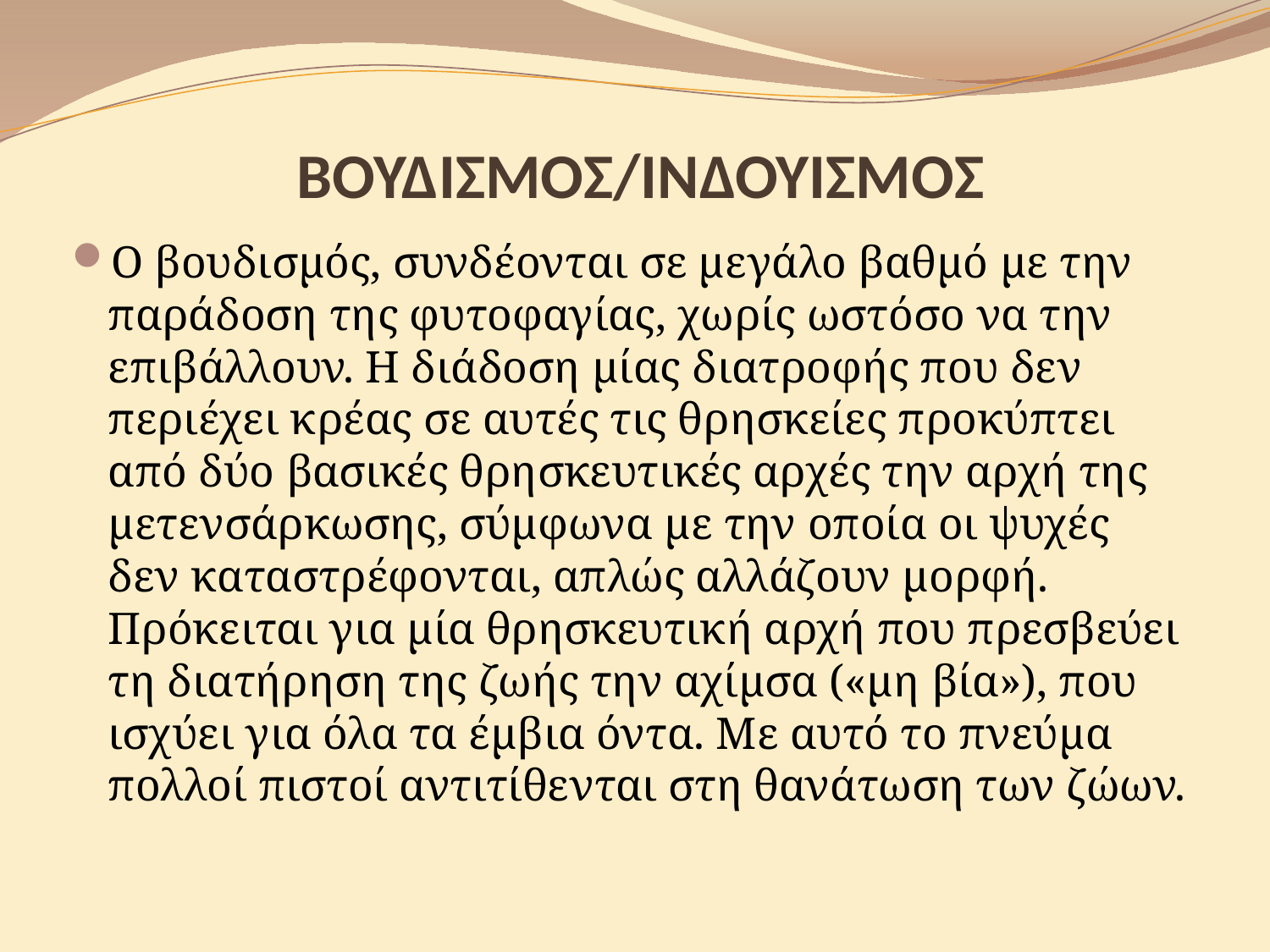

# ΒΟΥΔΙΣΜΟΣ/ΙΝΔΟΥΙΣΜΟΣ
Ο βουδισμός, συνδέονται σε μεγάλο βαθμό με την παράδοση της φυτοφαγίας, χωρίς ωστόσο να την επιβάλλουν. H διάδοση μίας διατροφής που δεν περιέχει κρέας σε αυτές τις θρησκείες προκύπτει από δύο βασικές θρησκευτικές αρχές την αρχή της μετενσάρκωσης, σύμφωνα με την οποία οι ψυχές δεν καταστρέφονται, απλώς αλλάζουν μορφή. Πρόκειται για μία θρησκευτική αρχή που πρεσβεύει τη διατήρηση της ζωής την αχίμσα («μη βία»), που ισχύει για όλα τα έμβια όντα. Mε αυτό το πνεύμα πολλοί πιστοί αντιτίθενται στη θανάτωση των ζώων.